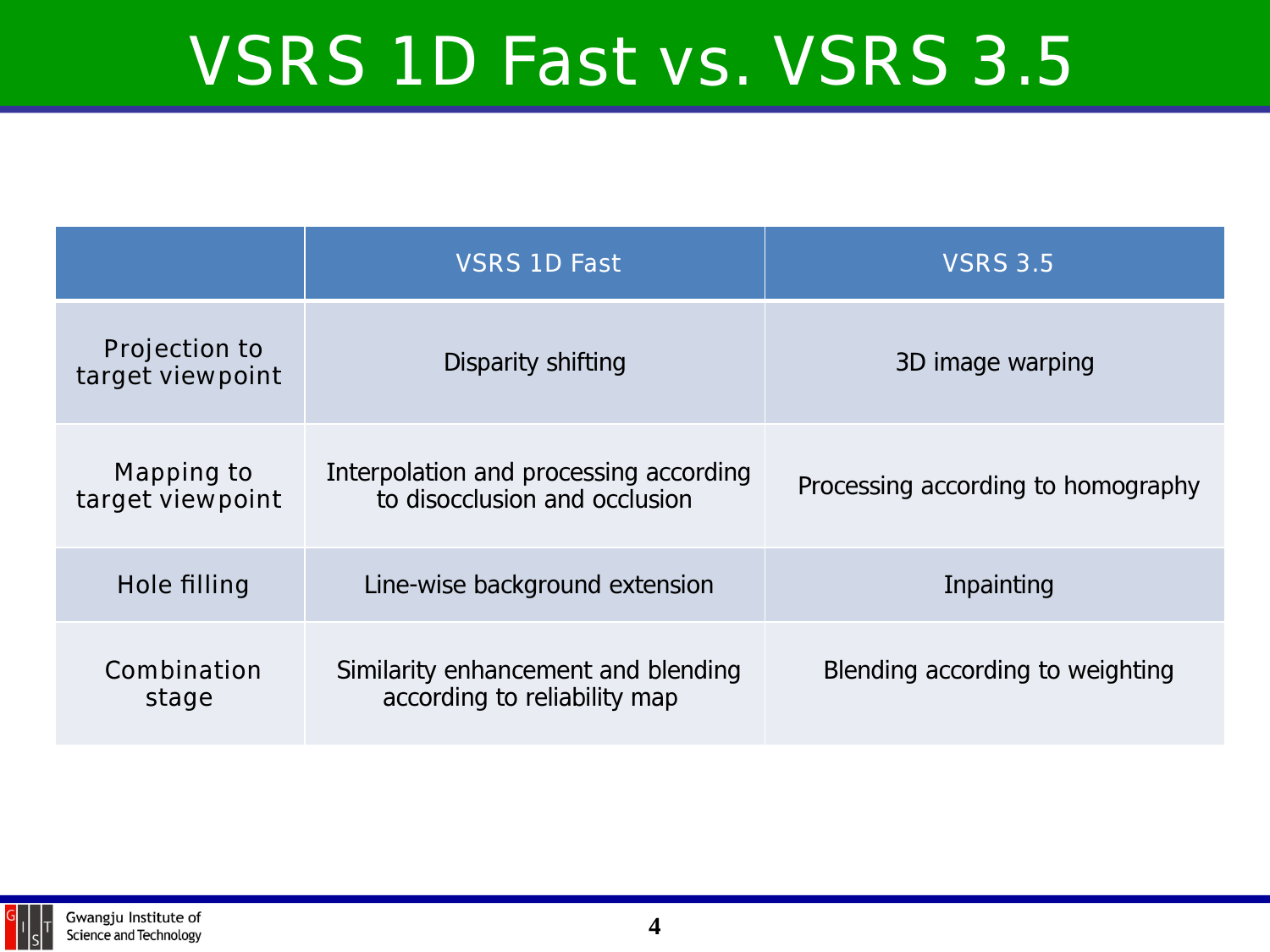

# VSRS 1D Fast vs. VSRS 3.5
|  | VSRS 1D Fast | VSRS 3.5 |
| --- | --- | --- |
| Projection to target viewpoint | Disparity shifting | 3D image warping |
| Mapping to target viewpoint | Interpolation and processing according to disocclusion and occlusion | Processing according to homography |
| Hole filling | Line-wise background extension | Inpainting |
| Combination stage | Similarity enhancement and blending according to reliability map | Blending according to weighting |
4